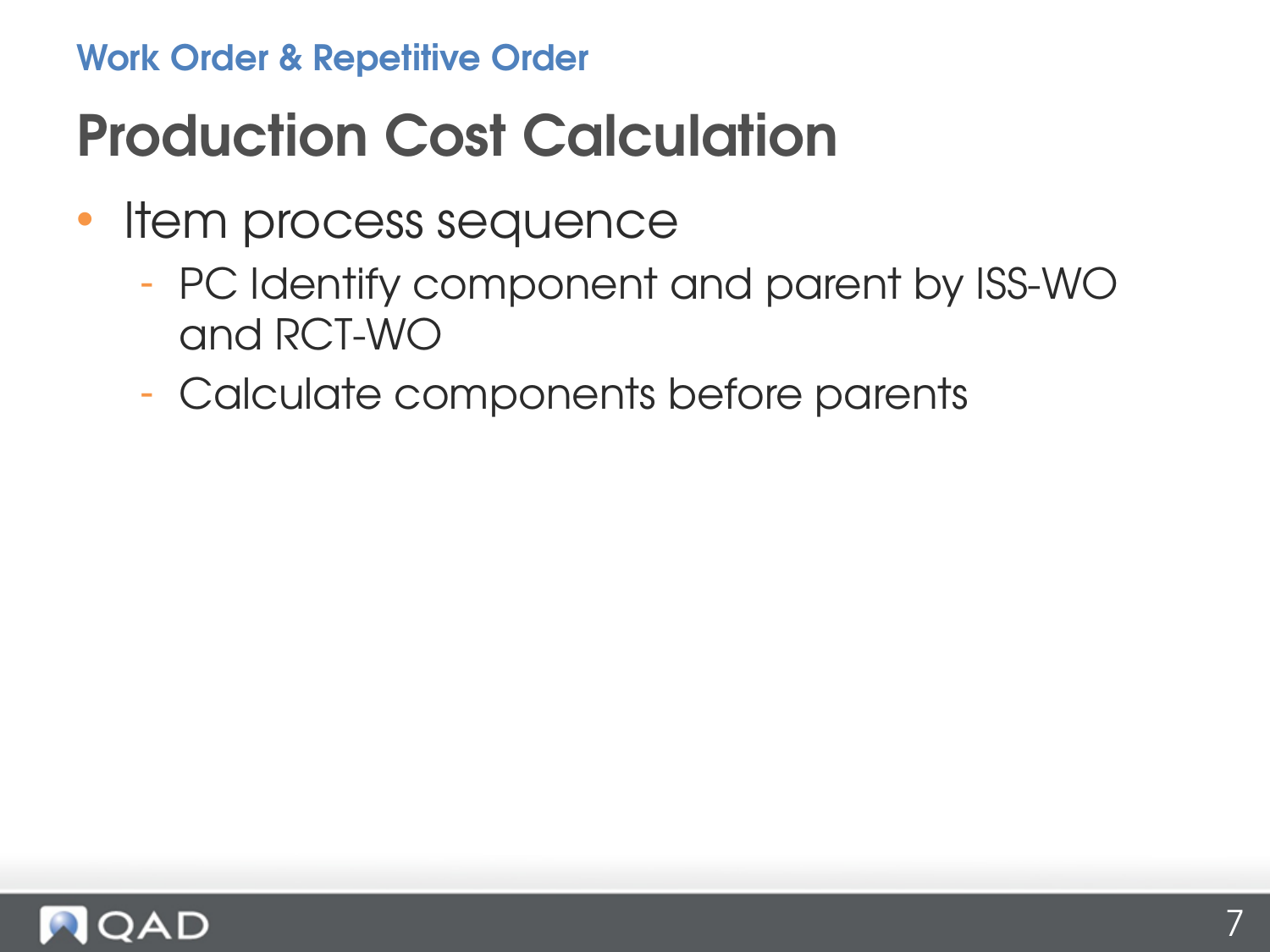

Work Order & Repetitive Order
# Production Cost Calculation
Item process sequence
PC Identify component and parent by ISS-WO and RCT-WO
Calculate components before parents
7